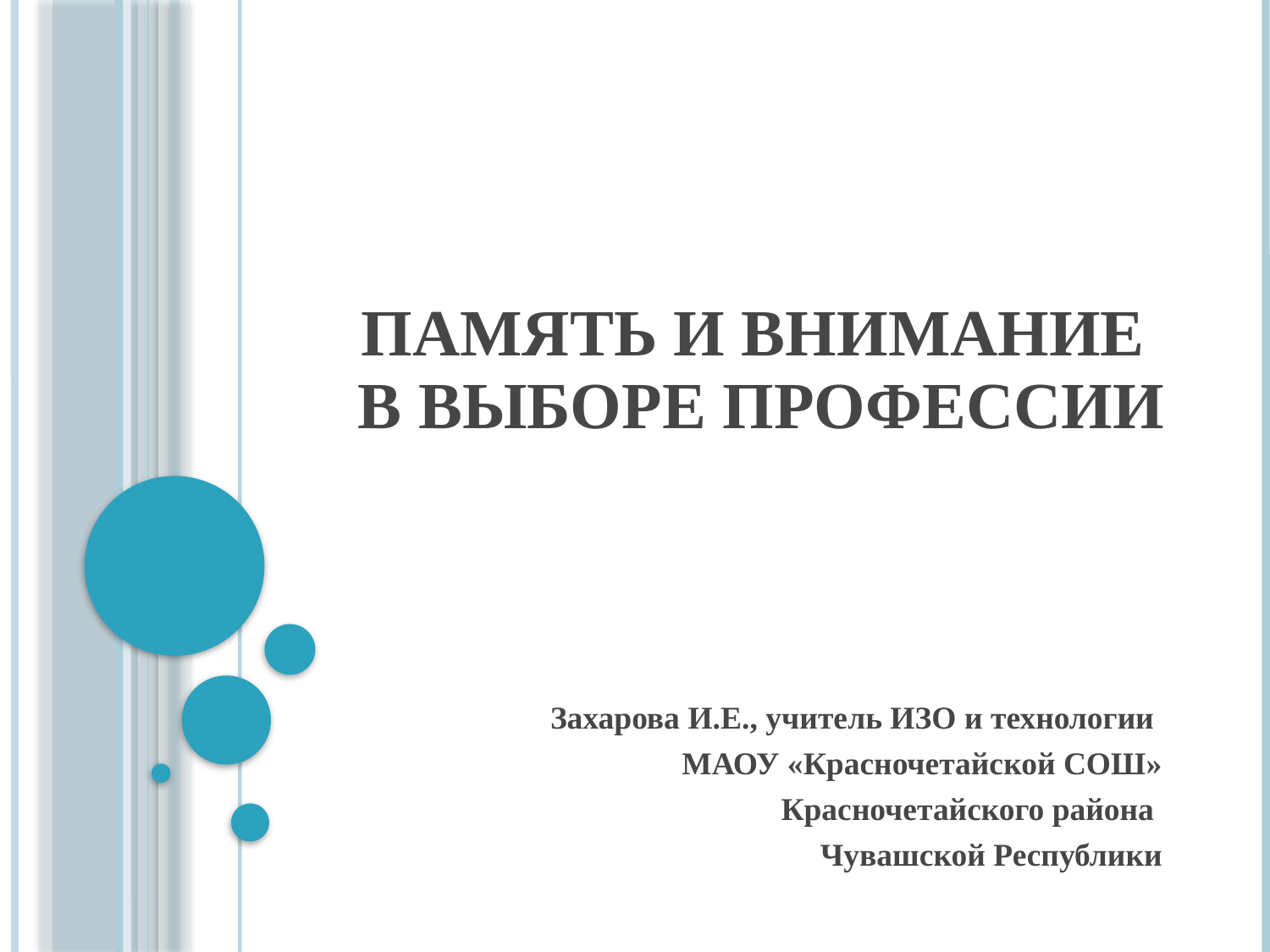

# Память и внимание в выборе профессии
Захарова И.Е., учитель ИЗО и технологии
МАОУ «Красночетайской СОШ»
 Красночетайского района
Чувашской Республики